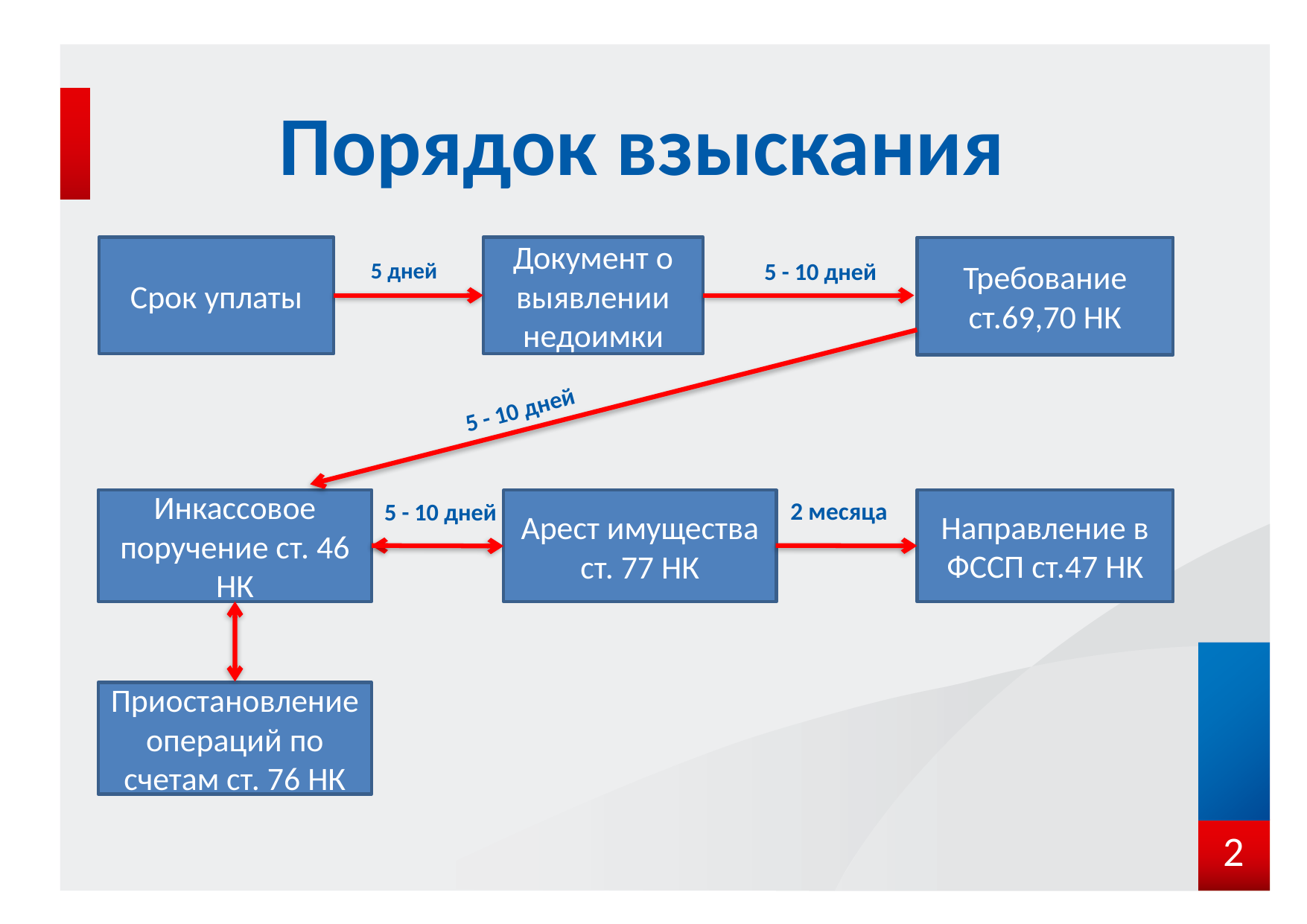

# Порядок взыскания
5 дней

Срок уплаты
Документ о выявлении недоимки
Требование ст.69,70 НК
5 дней
5 - 10 дней
5 - 10 дней
Инкассовое поручение ст. 46 НК
2 месяца
Направление в ФССП ст.47 НК
5 - 10 дней
Арест имущества ст. 77 НК
Приостановление операций по счетам ст. 76 НК
2